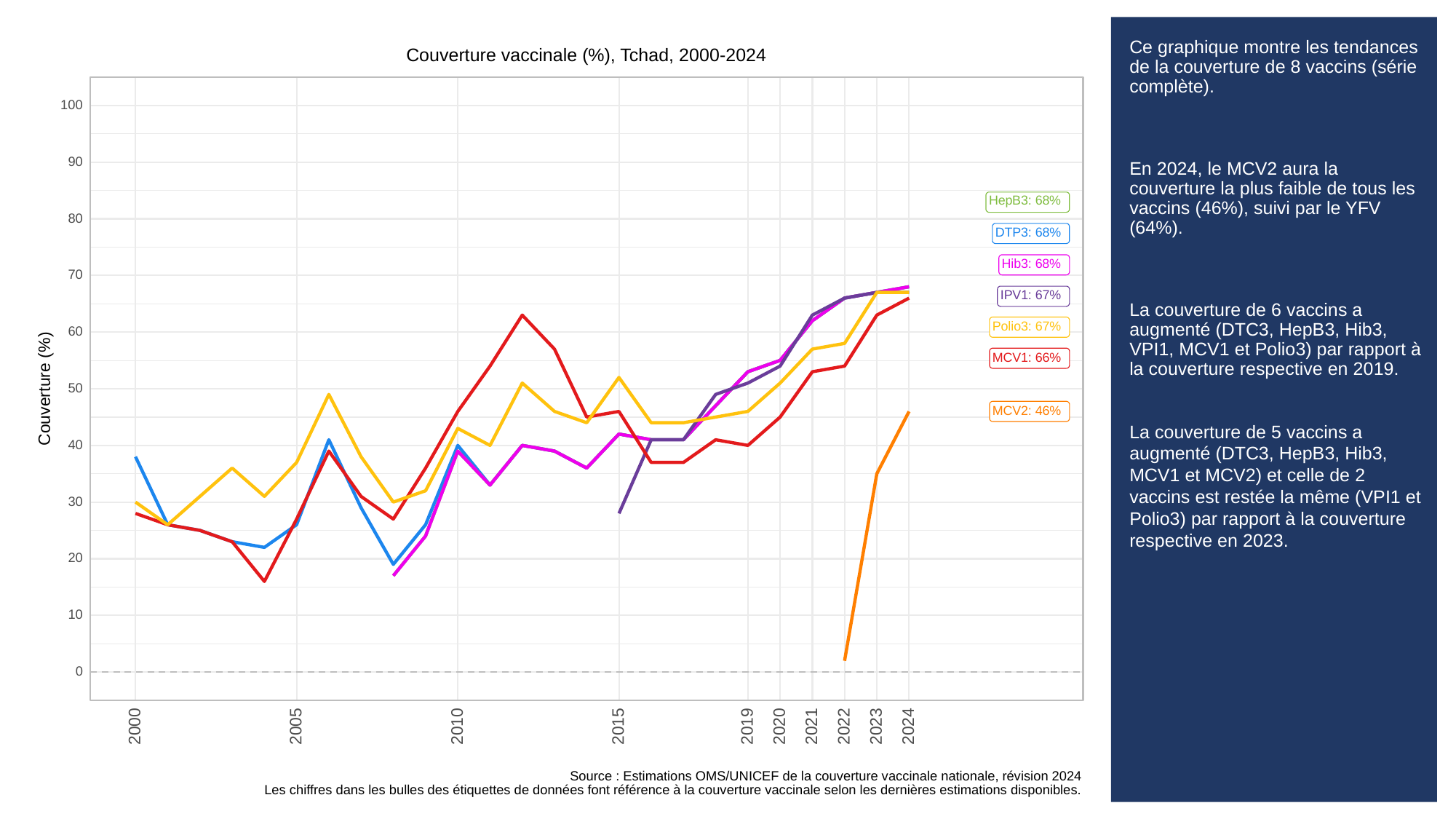

# Ce graphique montre les tendances de la couverture de 8 vaccins (série complète).

En 2024, le MCV2 aura la couverture la plus faible de tous les vaccins (46%), suivi par le YFV (64%).

La couverture de 6 vaccins a augmenté (DTC3, HepB3, Hib3, VPI1, MCV1 et Polio3) par rapport à la couverture respective en 2019.

La couverture de 5 vaccins a augmenté (DTC3, HepB3, Hib3, MCV1 et MCV2) et celle de 2 vaccins est restée la même (VPI1 et Polio3) par rapport à la couverture respective en 2023.

Couverture vaccinale (%), Tchad, 2000-2024

100

90

HepB3: 68%

80

DTP3: 68%

Hib3: 68%

70

IPV1: 67%

Polio3: 67%
60

MCV1: 66%

Couverture (%)
50

MCV2: 46%

40

30

20

10

0

2023
2000
2005
2010
2015
2019
2020
2021
2022
2024
Source : Estimations OMS/UNICEF de la couverture vaccinale nationale, révision 2024
Les chiffres dans les bulles des étiquettes de données font référence à la couverture vaccinale selon les dernières estimations disponibles.